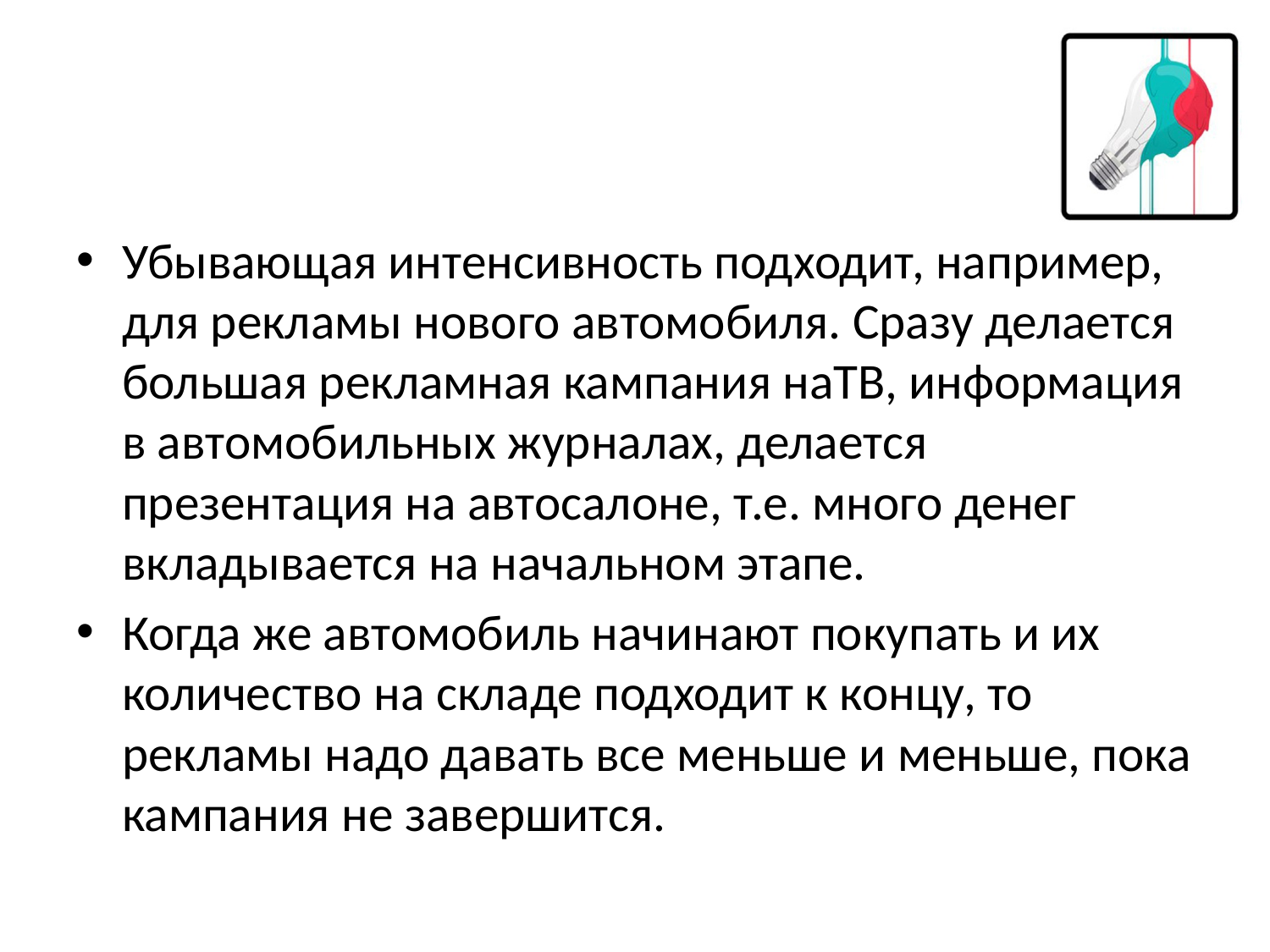

Убывающая интенсивность подходит, например, для рекламы нового автомобиля. Сразу делается большая рекламная кампания наТВ, информация в автомобильных журналах, делается презентация на автосалоне, т.е. много денег вкладывается на начальном этапе.
Когда же автомобиль начинают покупать и их количество на складе подходит к концу, то рекламы надо давать все меньше и меньше, пока кампания не завершится.